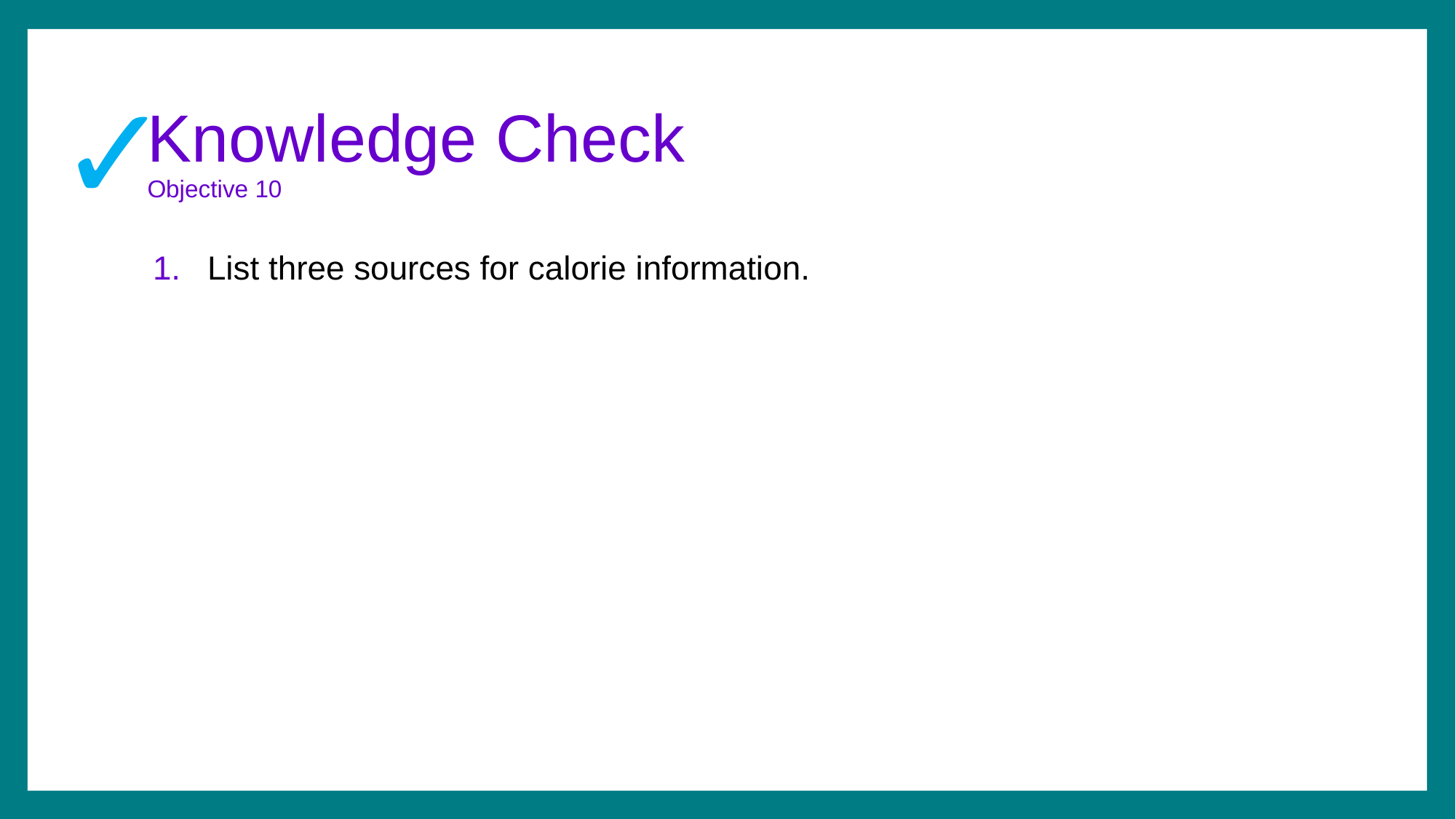

✓
# Knowledge Check Objective 10
List three sources for calorie information.